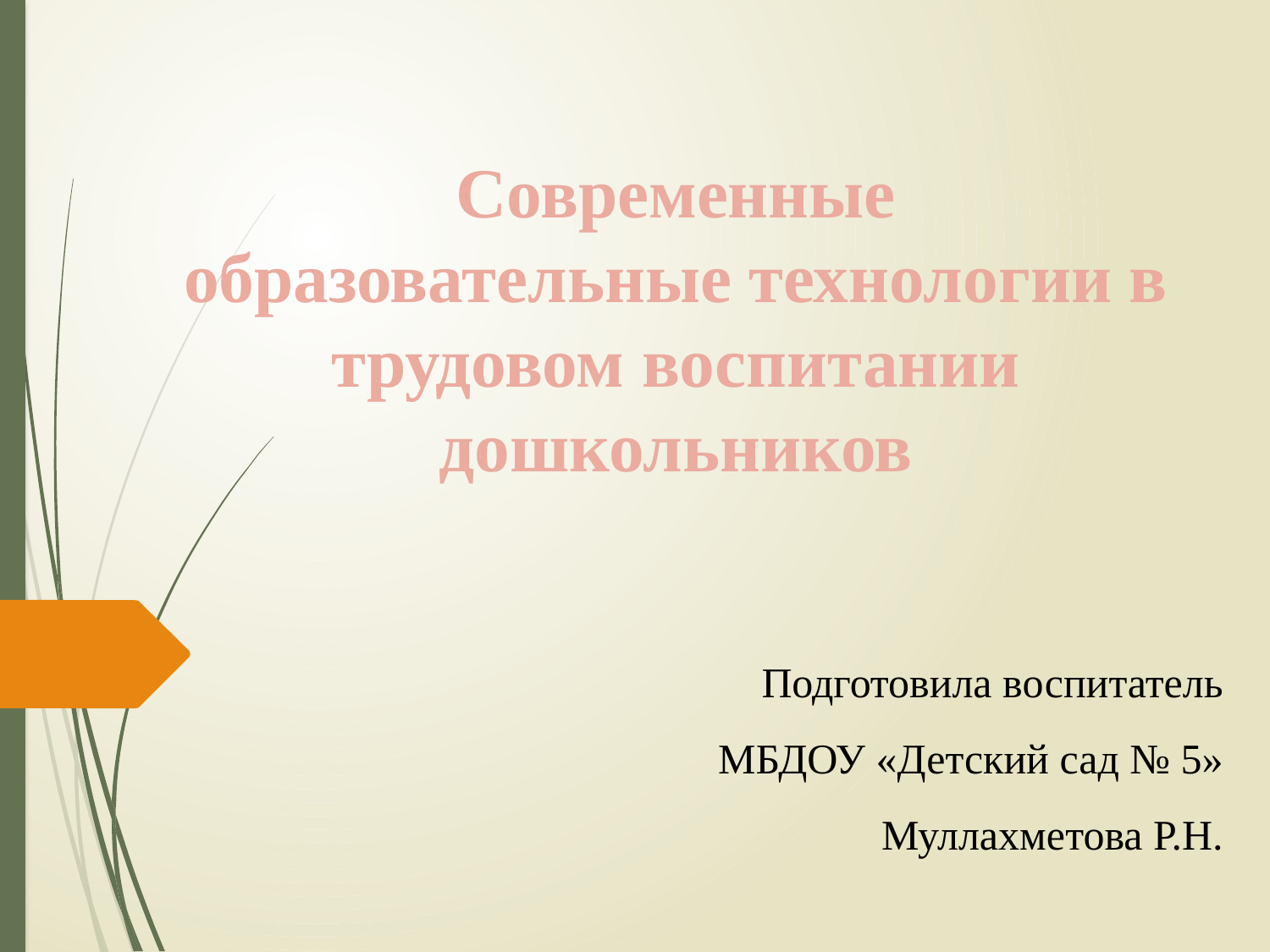

Современные образовательные технологии в трудовом воспитании дошкольников
Подготовила воспитатель
МБДОУ «Детский сад № 5»
Муллахметова Р.Н.